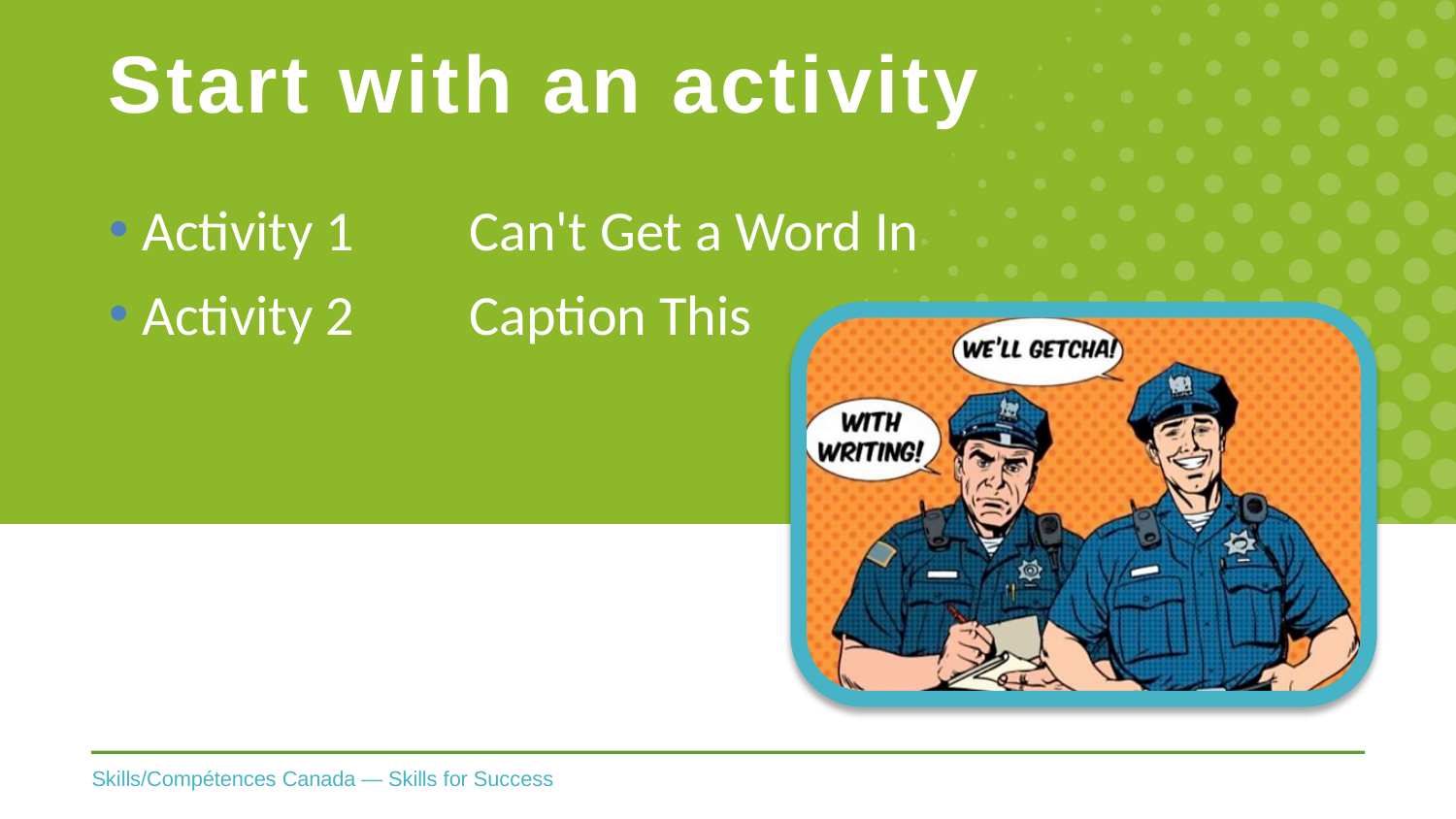

# Start with an activity
Activity 1  	Can't Get a Word In
Activity 2  	Caption This